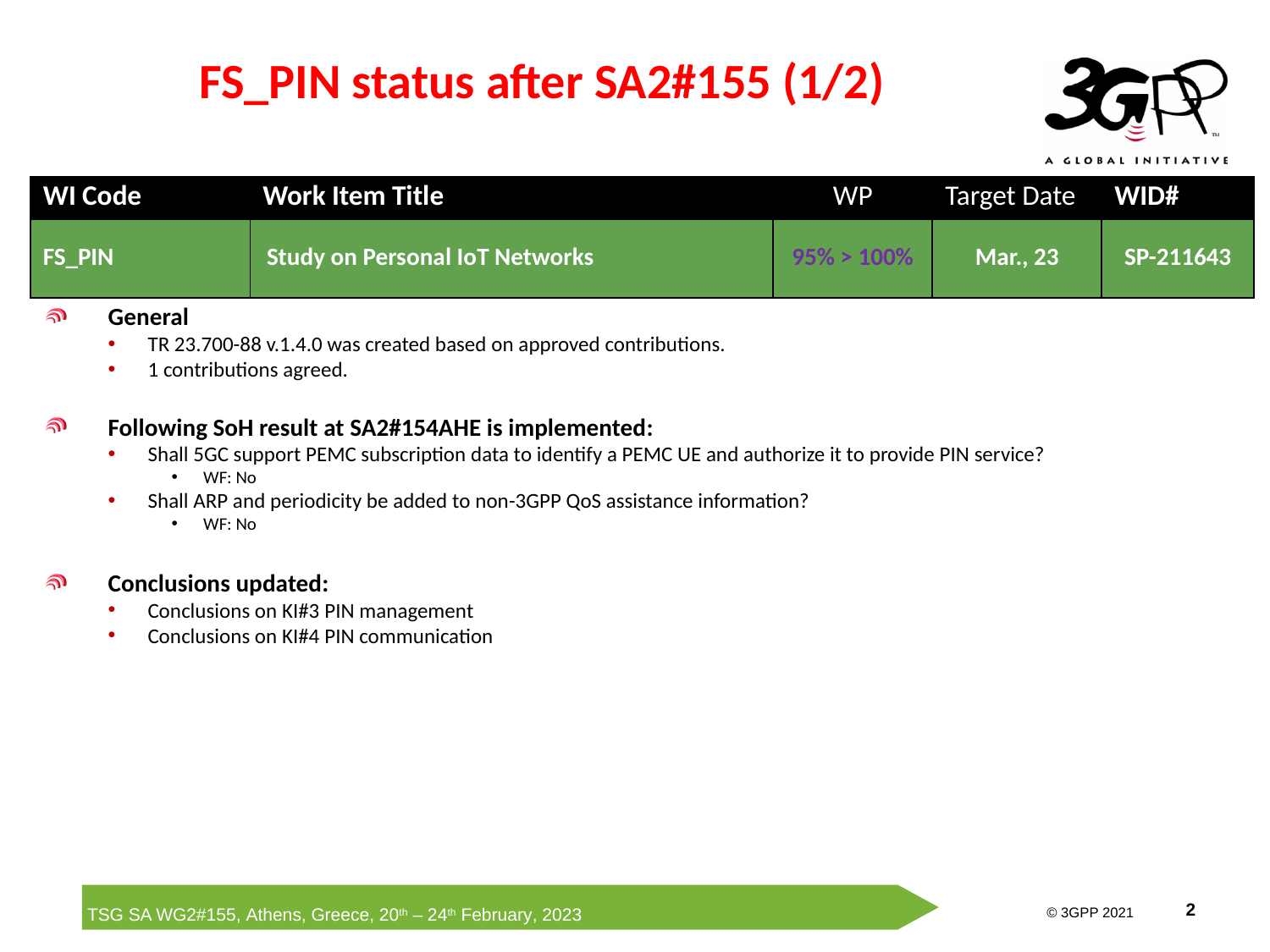

# FS_PIN status after SA2#155 (1/2)
| WI Code | Work Item Title | WP | Target Date | WID# |
| --- | --- | --- | --- | --- |
| FS\_PIN | Study on Personal IoT Networks | 95% > 100% | Mar., 23 | SP-211643 |
General
TR 23.700-88 v.1.4.0 was created based on approved contributions.
1 contributions agreed.

Following SoH result at SA2#154AHE is implemented:
Shall 5GC support PEMC subscription data to identify a PEMC UE and authorize it to provide PIN service?
WF: No
Shall ARP and periodicity be added to non-3GPP QoS assistance information?
WF: No

Conclusions updated:
Conclusions on KI#3 PIN management
Conclusions on KI#4 PIN communication